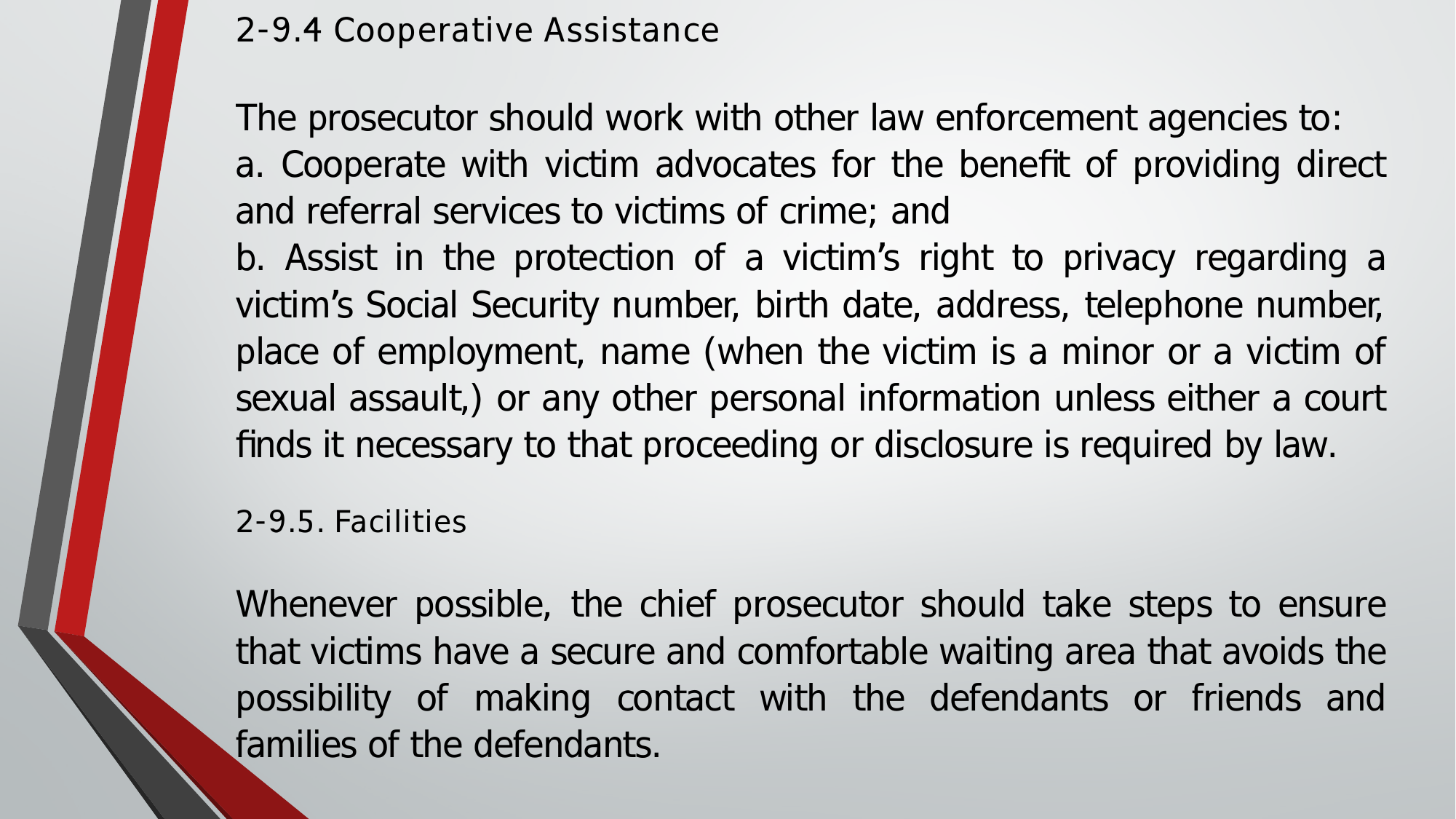

2-9.4 Cooperative Assistance

The prosecutor should work with other law enforcement agencies to:
a. Cooperate with victim advocates for the benefit of providing direct and referral services to victims of crime; and
b. Assist in the protection of a victim’s right to privacy regarding a victim’s Social Security number, birth date, address, telephone number, place of employment, name (when the victim is a minor or a victim of sexual assault,) or any other personal information unless either a court finds it necessary to that proceeding or disclosure is required by law.

2-9.5. Facilities

Whenever possible, the chief prosecutor should take steps to ensure that victims have a secure and comfortable waiting area that avoids the possibility of making contact with the defendants or friends and families of the defendants.